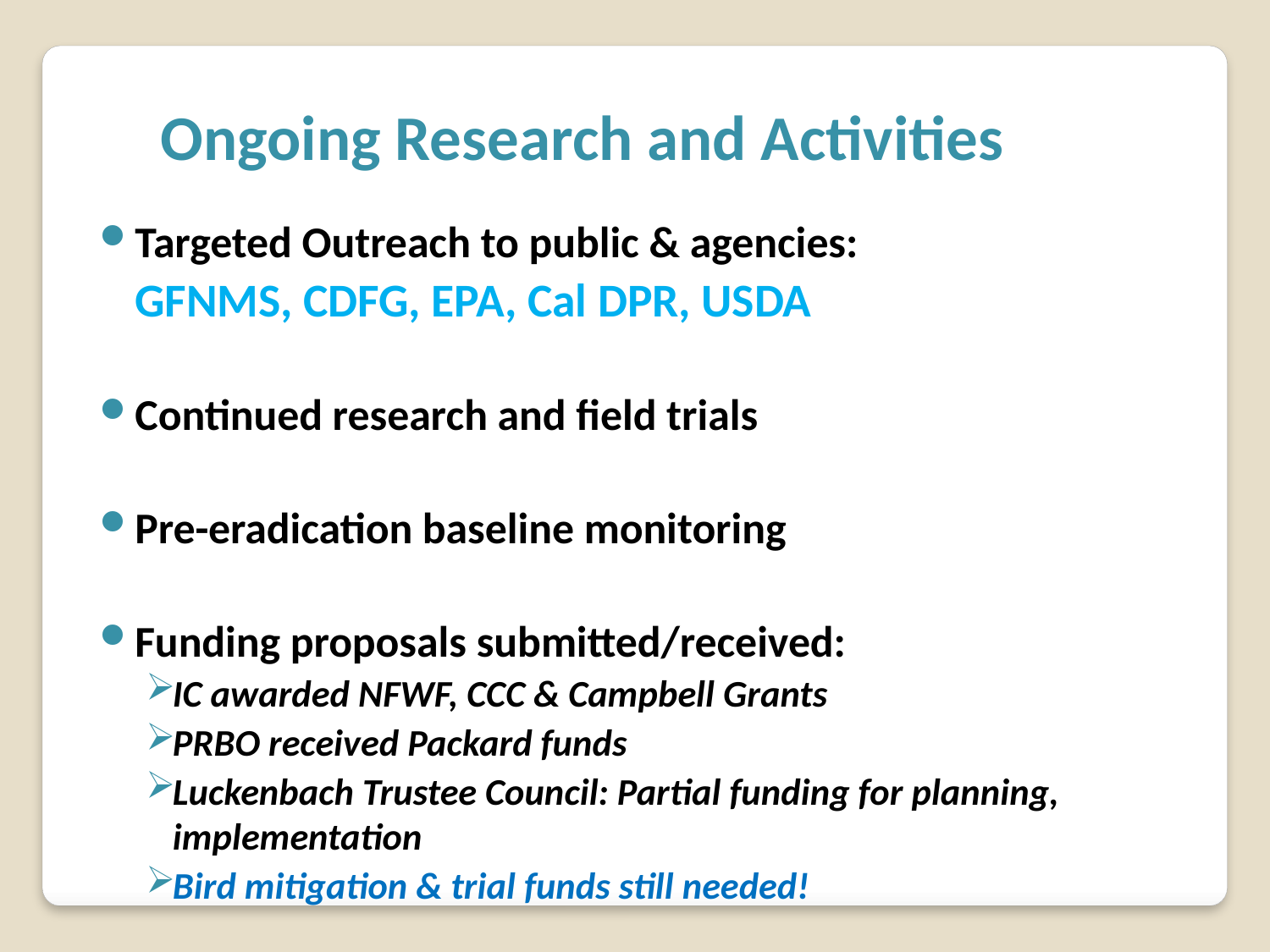

Ongoing Research and Activities
Targeted Outreach to public & agencies:
	GFNMS, CDFG, EPA, Cal DPR, USDA

Continued research and field trials

Pre-eradication baseline monitoring

Funding proposals submitted/received:
IC awarded NFWF, CCC & Campbell Grants
PRBO received Packard funds
Luckenbach Trustee Council: Partial funding for planning, implementation
Bird mitigation & trial funds still needed!